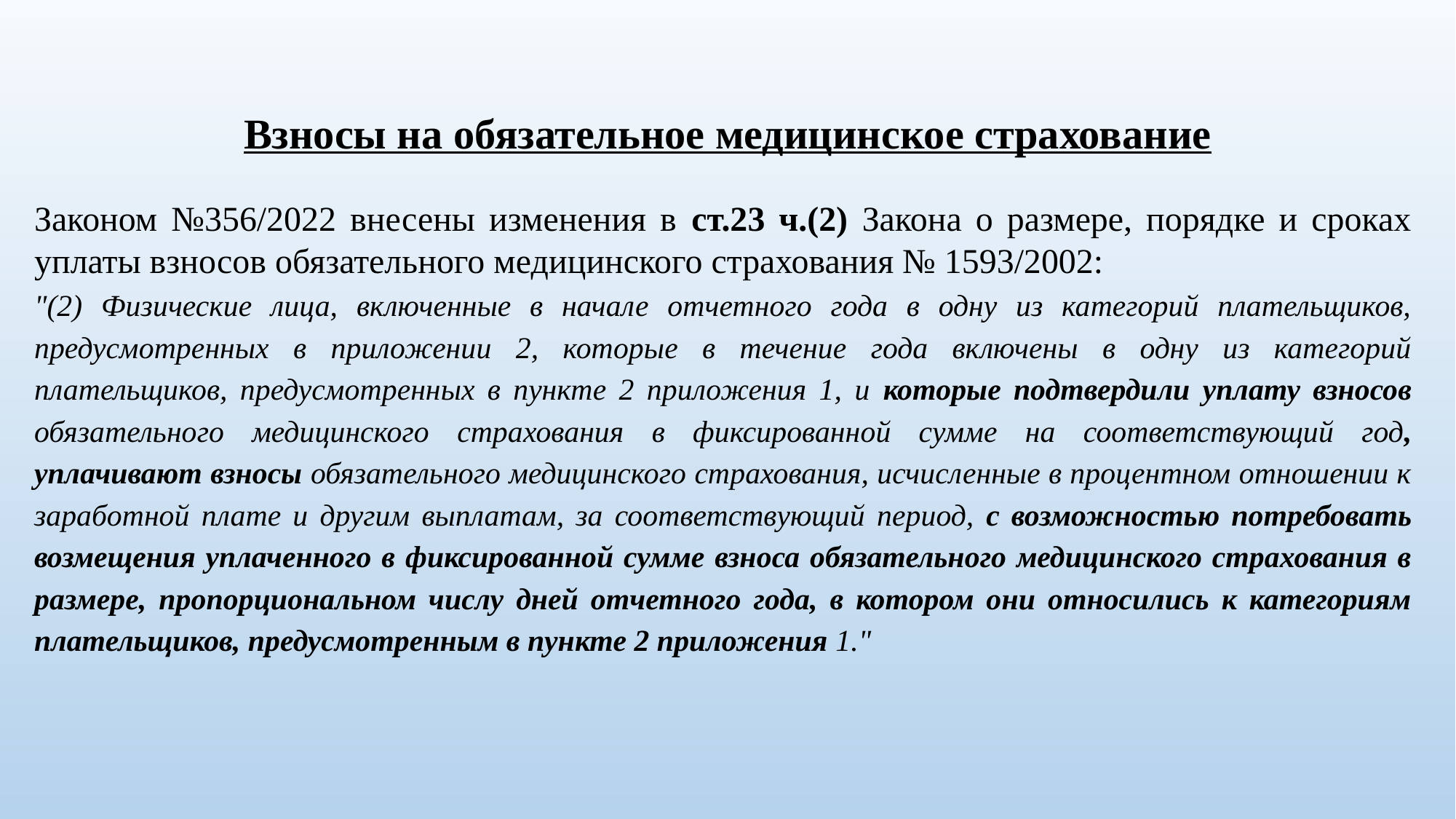

# Взносы на обязательное медицинское страхование
Законом №356/2022 внесены изменения в ст.23 ч.(2) Закона о размере, порядке и сроках уплаты взносов обязательного медицинского страхования № 1593/2002:
"(2) Физические лица, включенные в начале отчетного года в одну из категорий плательщиков, предусмотренных в приложении 2, которые в течение года включены в одну из категорий плательщиков, предусмотренных в пункте 2 приложения 1, и которые подтвердили уплату взносов обязательного медицинского страхования в фиксированной сумме на соответствующий год, уплачивают взносы обязательного медицинского страхования, исчисленные в процентном отношении к заработной плате и другим выплатам, за соответствующий период, с возможностью потребовать возмещения уплаченного в фиксированной сумме взноса обязательного медицинского страхования в размере, пропорциональном числу дней отчетного года, в котором они относились к категориям плательщиков, предусмотренным в пункте 2 приложения 1."